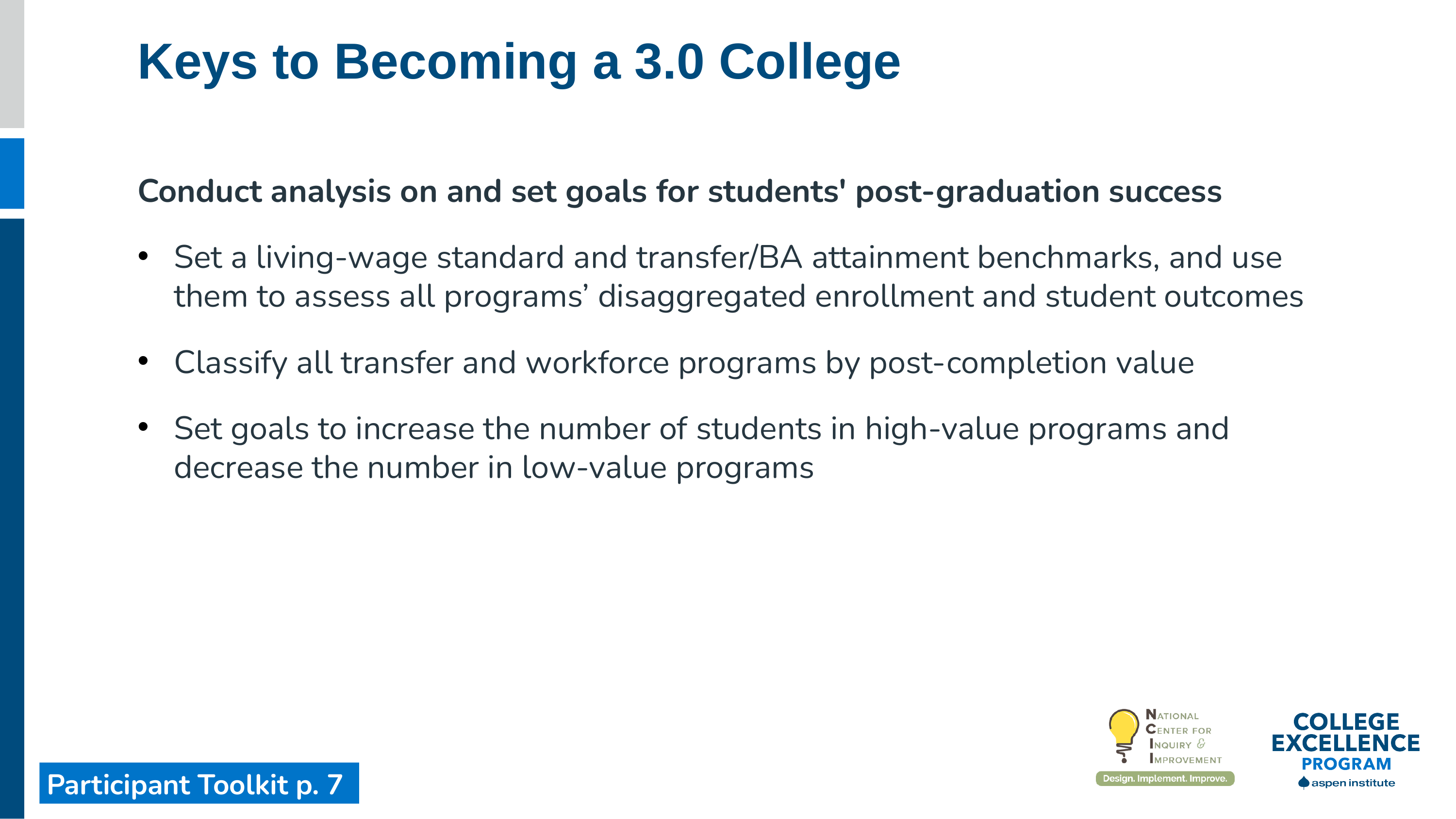

Keys to Becoming a 3.0 College
Conduct analysis on and set goals for students' post-graduation success
Set a living-wage standard and transfer/BA attainment benchmarks, and use them to assess all programs’ disaggregated enrollment and student outcomes
Classify all transfer and workforce programs by post-completion value
Set goals to increase the number of students in high-value programs and decrease the number in low-value programs
Participant Toolkit p. 7